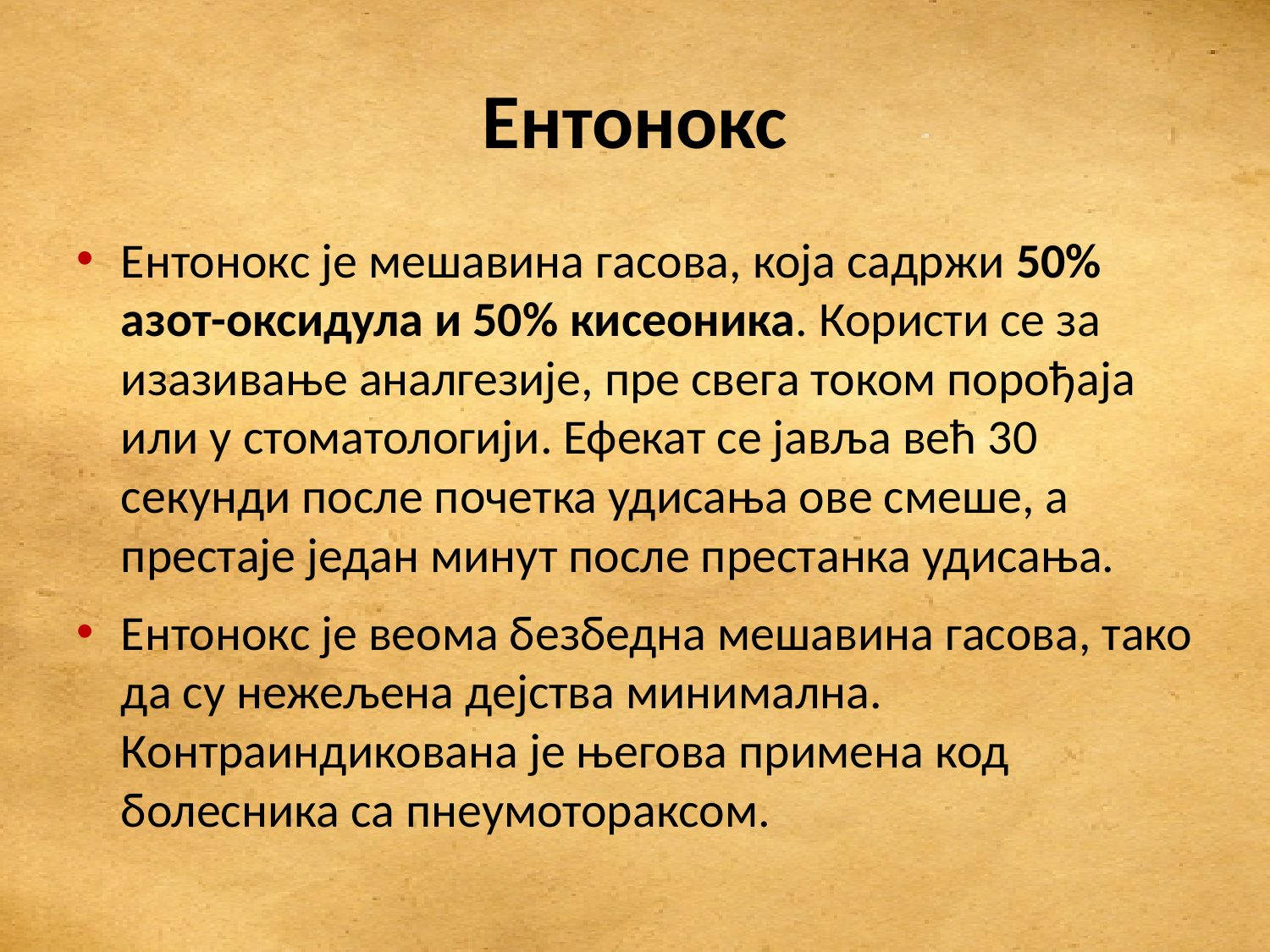

# Ентонокс
Ентонокс је мешавина гасова, која садржи 50% азот-оксидула и 50% кисеоника. Користи се за изазивање аналгезије, пре свега током порођаја или у стоматологији. Ефекат се јавља већ 30 секунди после почетка удисања ове смеше, а престаје један минут после престанка удисања.
Ентонокс је веома безбедна мешавина гасова, тако да су нежељена дејства минимална. Контраиндикована је његова примена код болесника са пнеумотораксом.